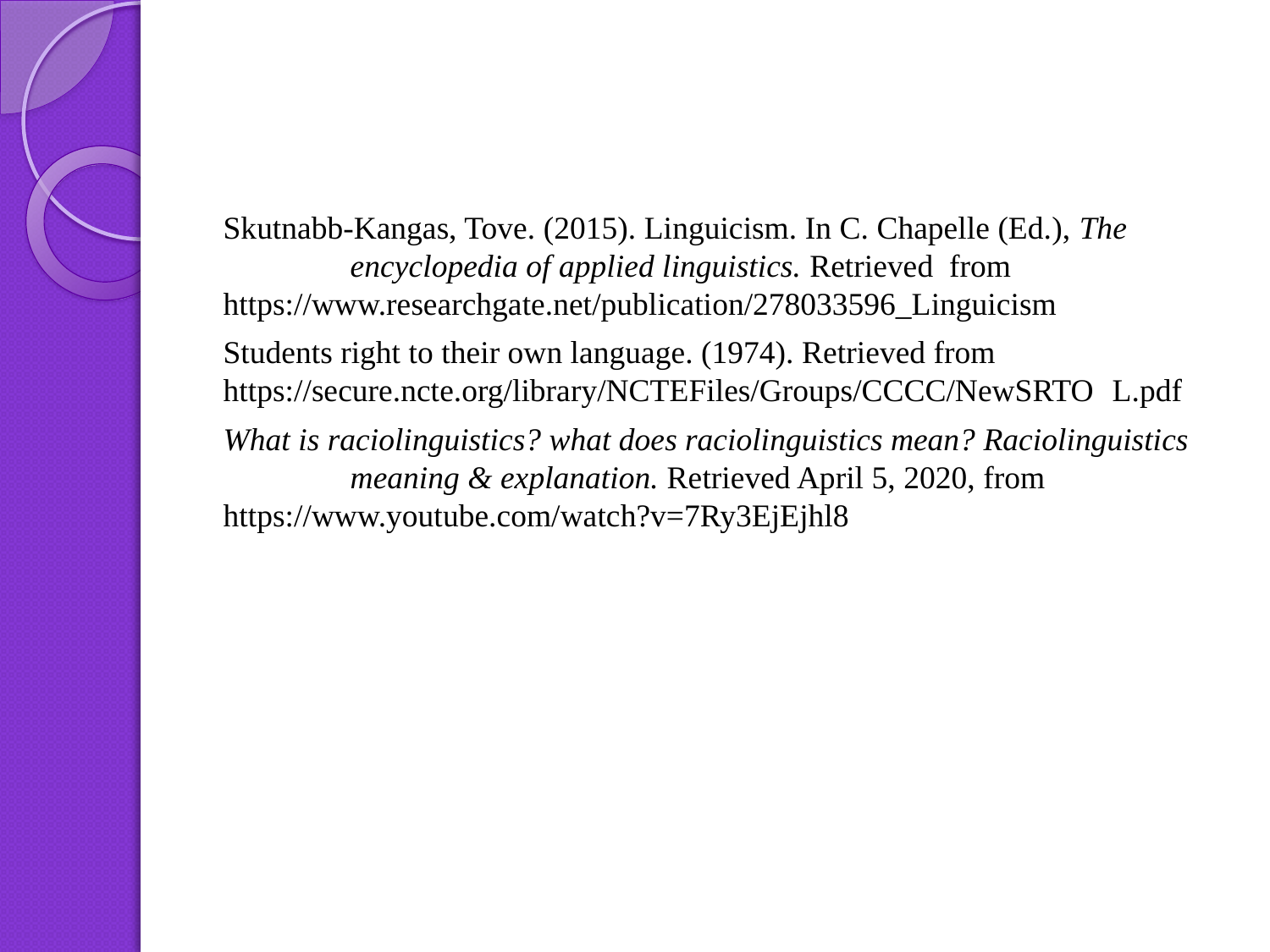

Skutnabb-Kangas, Tove. (2015). Linguicism. In C. Chapelle (Ed.), The	encyclopedia of applied linguistics. Retrieved  from	https://www.researchgate.net/publication/278033596_Linguicism
Students right to their own language. (1974). Retrieved from	https://secure.ncte.org/library/NCTEFiles/Groups/CCCC/NewSRTO	L.pdf
What is raciolinguistics? what does raciolinguistics mean? Raciolinguistics	meaning & explanation. Retrieved April 5, 2020, from	https://www.youtube.com/watch?v=7Ry3EjEjhl8